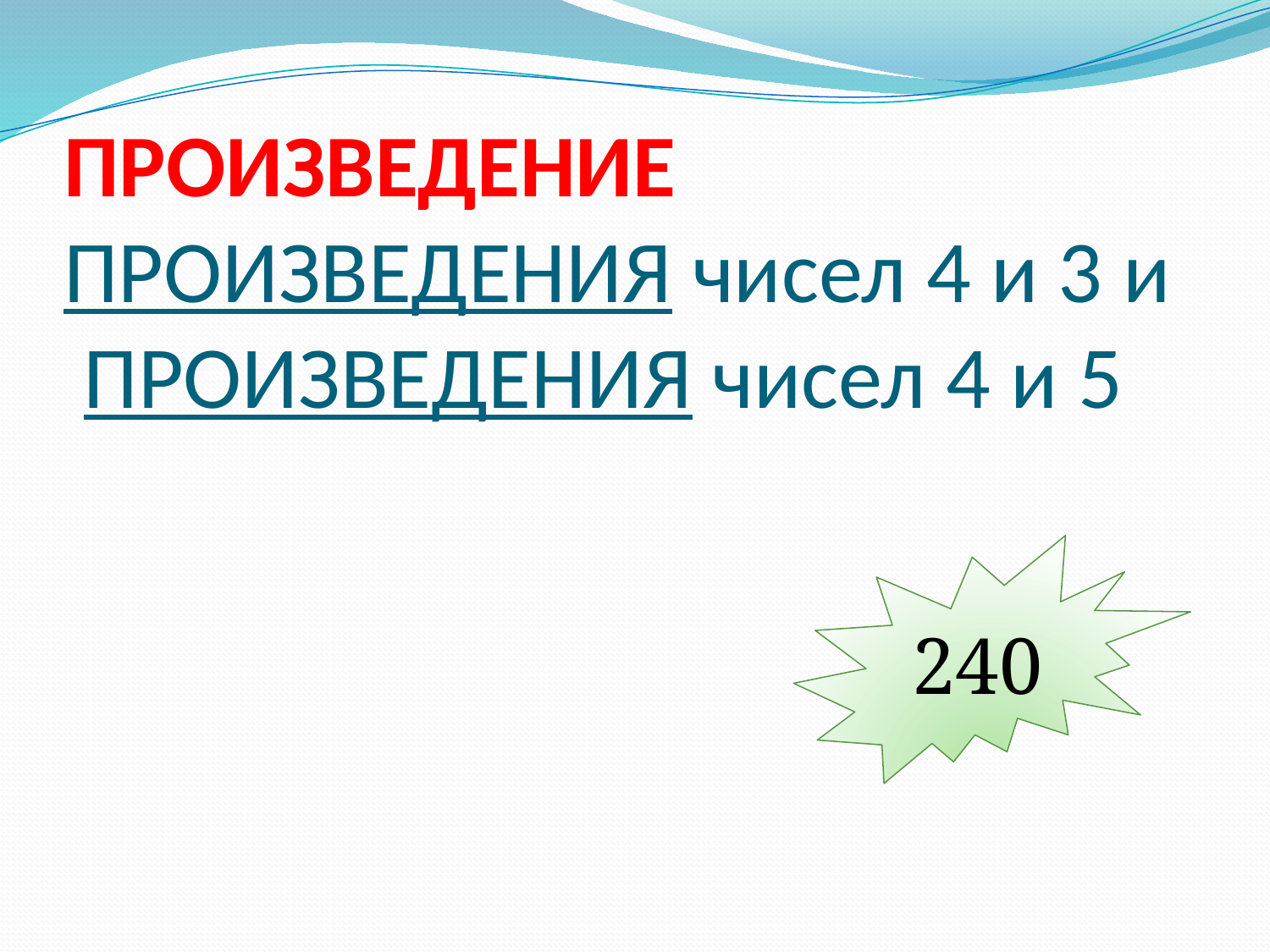

# ПРОИЗВЕДЕНИЕ  ПРОИЗВЕДЕНИЯ чисел 4 и 3 и  ПРОИЗВЕДЕНИЯ чисел 4 и 5
240